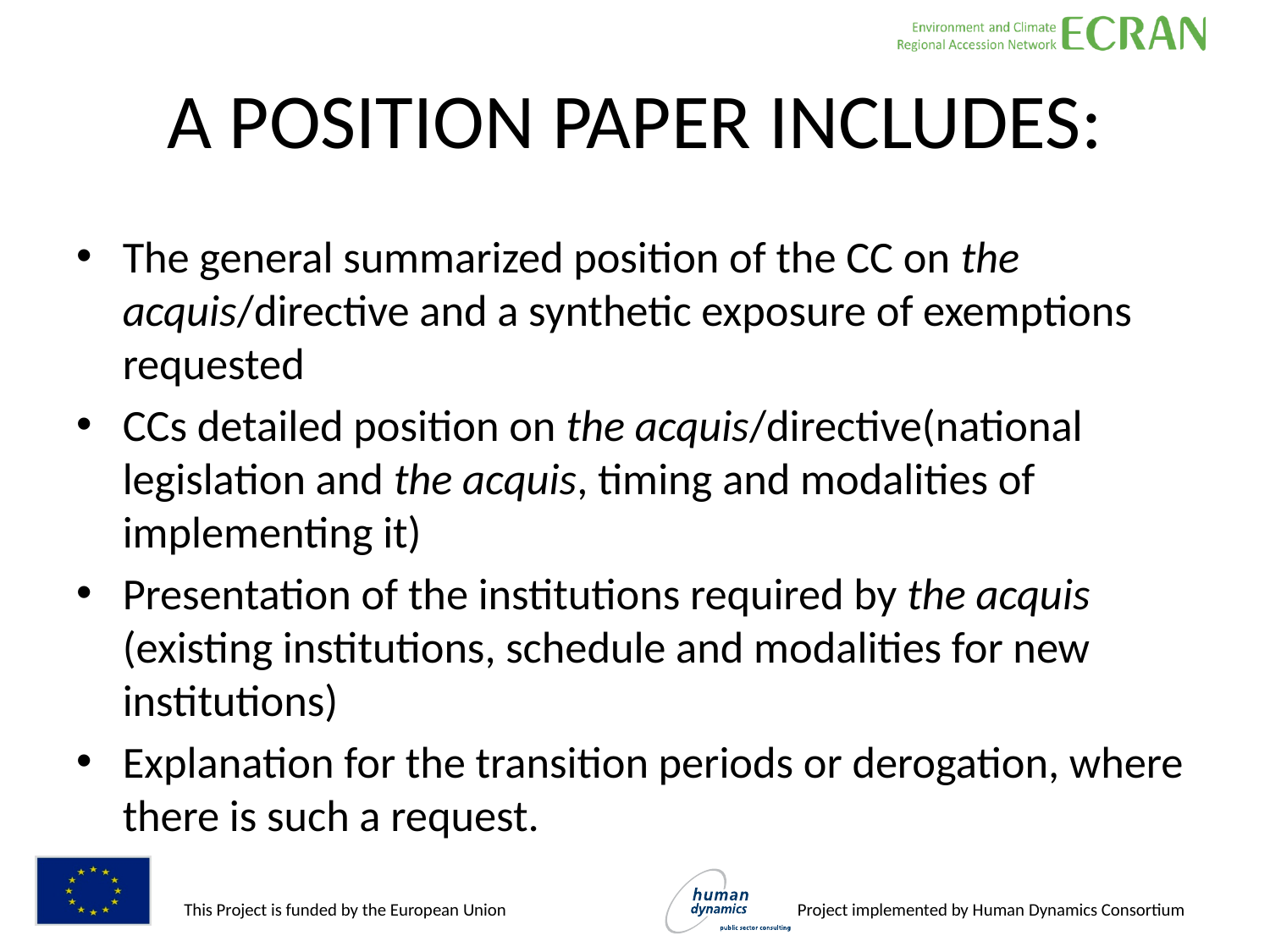

# A POSITION PAPER INCLUDES:
The general summarized position of the CC on the acquis/directive and a synthetic exposure of exemptions requested
CCs detailed position on the acquis/directive(national legislation and the acquis, timing and modalities of implementing it)
Presentation of the institutions required by the acquis (existing institutions, schedule and modalities for new institutions)
Explanation for the transition periods or derogation, where there is such a request.